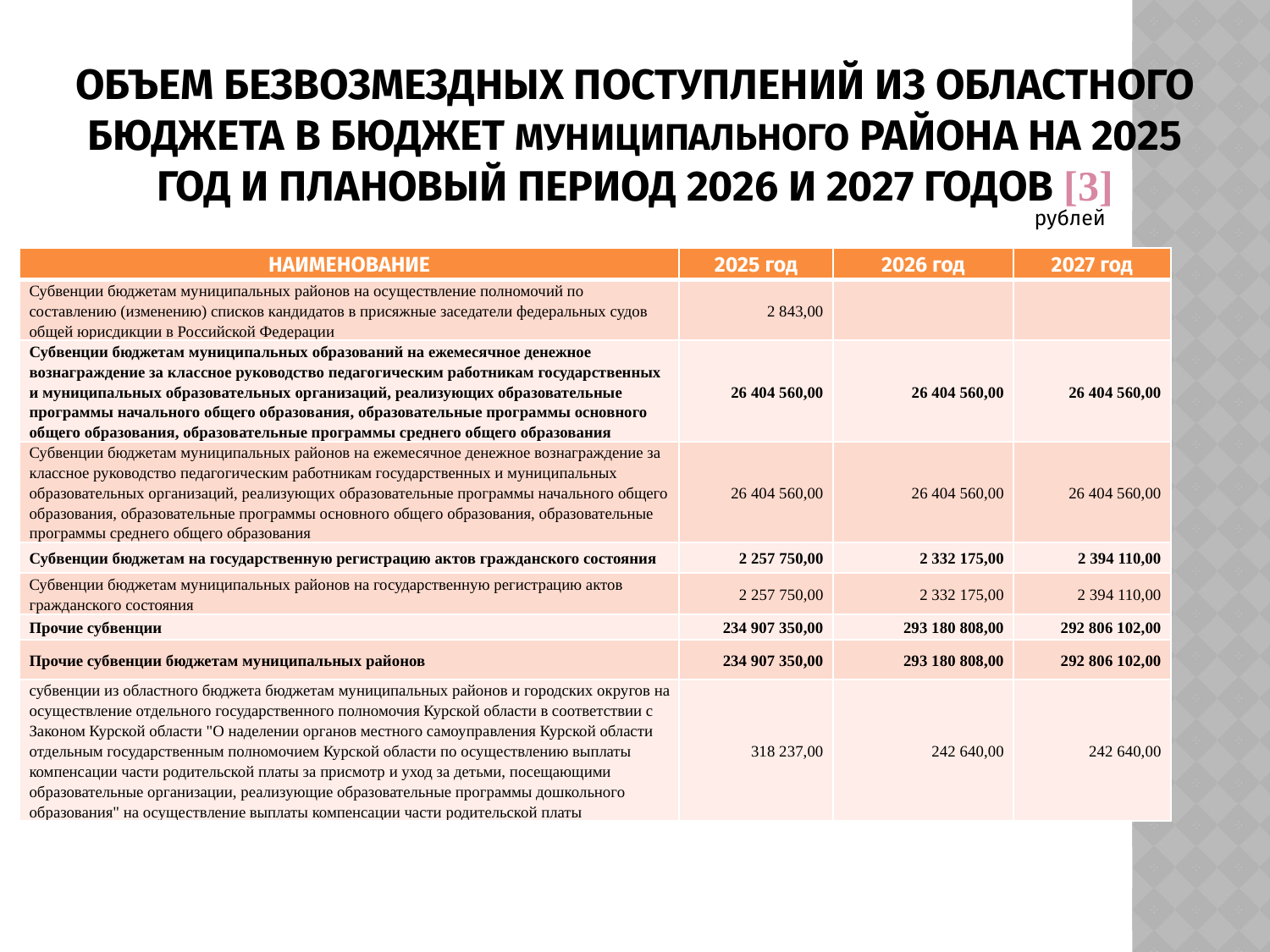

# ОБЪЕМ БЕЗВОЗМЕЗДНЫХ ПОСТУПЛЕНИЙ ИЗ ОБЛАСТНОГО БЮДЖЕТА В БЮДЖЕТ МУНИЦИПАЛЬНОГО РАЙОНА НА 2025 ГОД И ПЛАНОВЫЙ ПЕРИОД 2026 И 2027 ГОДОВ [3]
рублей
| НАИМЕНОВАНИЕ | 2025 год | 2026 год | 2027 год |
| --- | --- | --- | --- |
| Субвенции бюджетам муниципальных районов на осуществление полномочий по составлению (изменению) списков кандидатов в присяжные заседатели федеральных судов общей юрисдикции в Российской Федерации | 2 843,00 |  |  |
| Субвенции бюджетам муниципальных образований на ежемесячное денежное вознаграждение за классное руководство педагогическим работникам государственных и муниципальных образовательных организаций, реализующих образовательные программы начального общего образования, образовательные программы основного общего образования, образовательные программы среднего общего образования | 26 404 560,00 | 26 404 560,00 | 26 404 560,00 |
| Субвенции бюджетам муниципальных районов на ежемесячное денежное вознаграждение за классное руководство педагогическим работникам государственных и муниципальных образовательных организаций, реализующих образовательные программы начального общего образования, образовательные программы основного общего образования, образовательные программы среднего общего образования | 26 404 560,00 | 26 404 560,00 | 26 404 560,00 |
| Субвенции бюджетам на государственную регистрацию актов гражданского состояния | 2 257 750,00 | 2 332 175,00 | 2 394 110,00 |
| Субвенции бюджетам муниципальных районов на государственную регистрацию актов гражданского состояния | 2 257 750,00 | 2 332 175,00 | 2 394 110,00 |
| Прочие субвенции | 234 907 350,00 | 293 180 808,00 | 292 806 102,00 |
| Прочие субвенции бюджетам муниципальных районов | 234 907 350,00 | 293 180 808,00 | 292 806 102,00 |
| субвенции из областного бюджета бюджетам муниципальных районов и городских округов на осуществление отдельного государственного полномочия Курской области в соответствии с Законом Курской области "О наделении органов местного самоуправления Курской области отдельным государственным полномочием Курской области по осуществлению выплаты компенсации части родительской платы за присмотр и уход за детьми, посещающими образовательные организации, реализующие образовательные программы дошкольного образования" на осуществление выплаты компенсации части родительской платы | 318 237,00 | 242 640,00 | 242 640,00 |